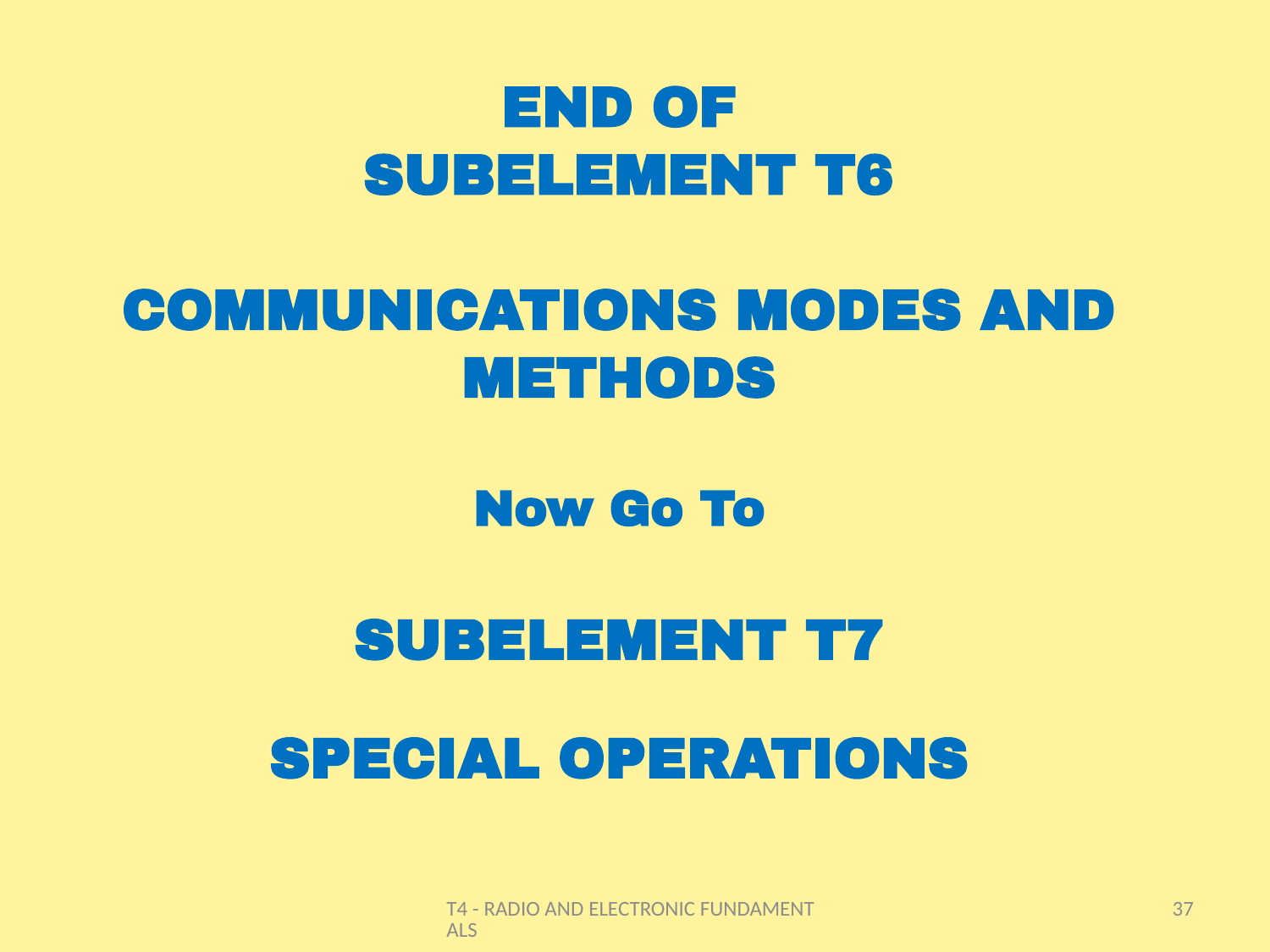

END OF
 SUBELEMENT T6

COMMUNICATIONS MODES AND METHODS

Now Go To

SUBELEMENT T7

SPECIAL OPERATIONS

T4 - RADIO AND ELECTRONIC FUNDAMENTALS
37